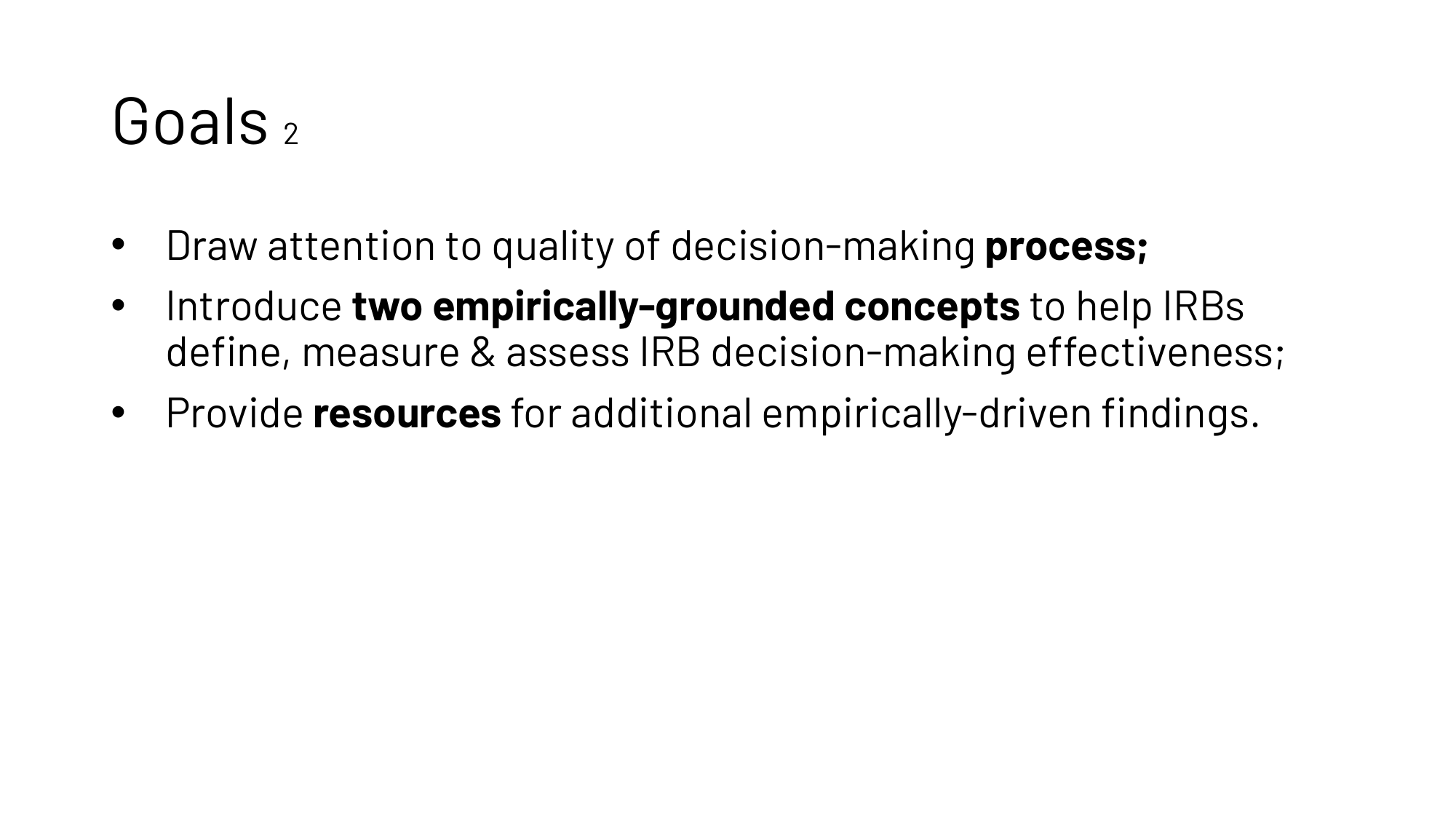

# Goals 2
Draw attention to quality of decision-making process;
Introduce two empirically-grounded concepts to help IRBs define, measure & assess IRB decision-making effectiveness;
Provide resources for additional empirically-driven findings.